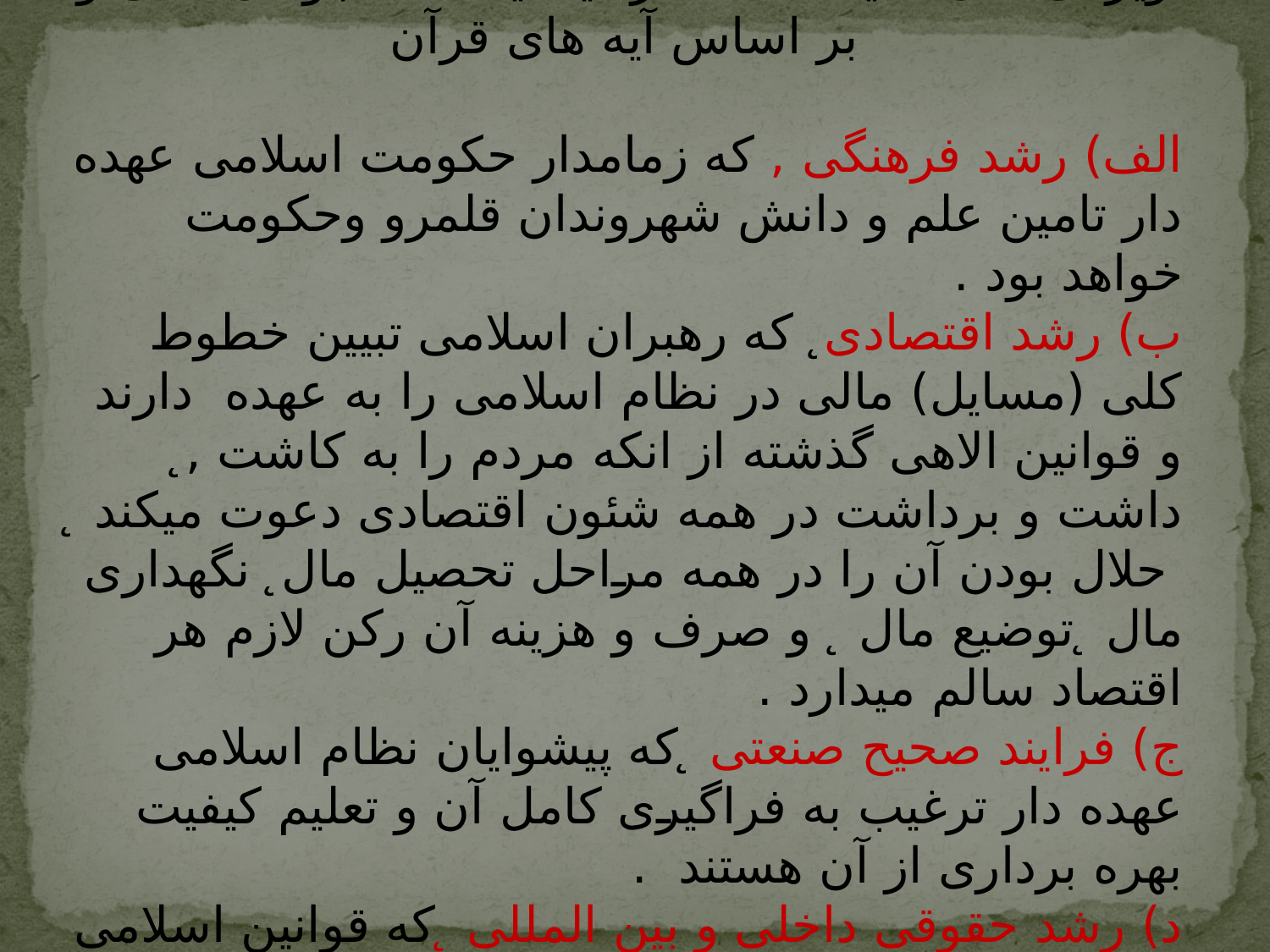

ویژگی های مدینه فاضله از دید ایت الله جوادی آملی و بر اساس آیه های قرآن

الف) رشد فرهنگی , که زمامدار حکومت اسلامی عهده دار تامین علم و دانش شهروندان قلمرو وحکومت خواهد بود .
ب) رشد اقتصادی̨  که رهبران اسلامی تبیین خطوط کلی (مسایل) مالی در نظام اسلامی را به عهده  دارند و قوانین الاهی گذشته از انکه مردم را به کاشت ,̨ داشت و برداشت در همه شئون اقتصادی دعوت میکند ̨  حلال بودن آن را در همه مراحل تحصیل مال̨  نگهداری مال ̨ توضیع مال ̨  و صرف و هزینه آن رکن لازم هر اقتصاد سالم میدارد .
ج) فرایند صحیح صنعتی ̨ که پیشوایان نظام اسلامی عهده دار ترغیب به فراگیری کامل آن و تعلیم کیفیت بهره برداری از آن هستند  .
د) رشد حقوقی داخلی و بین المللی ̨ که قوانین اسلامی ومسئولان نظام دینی عهده دار تبیین و اجرای آن